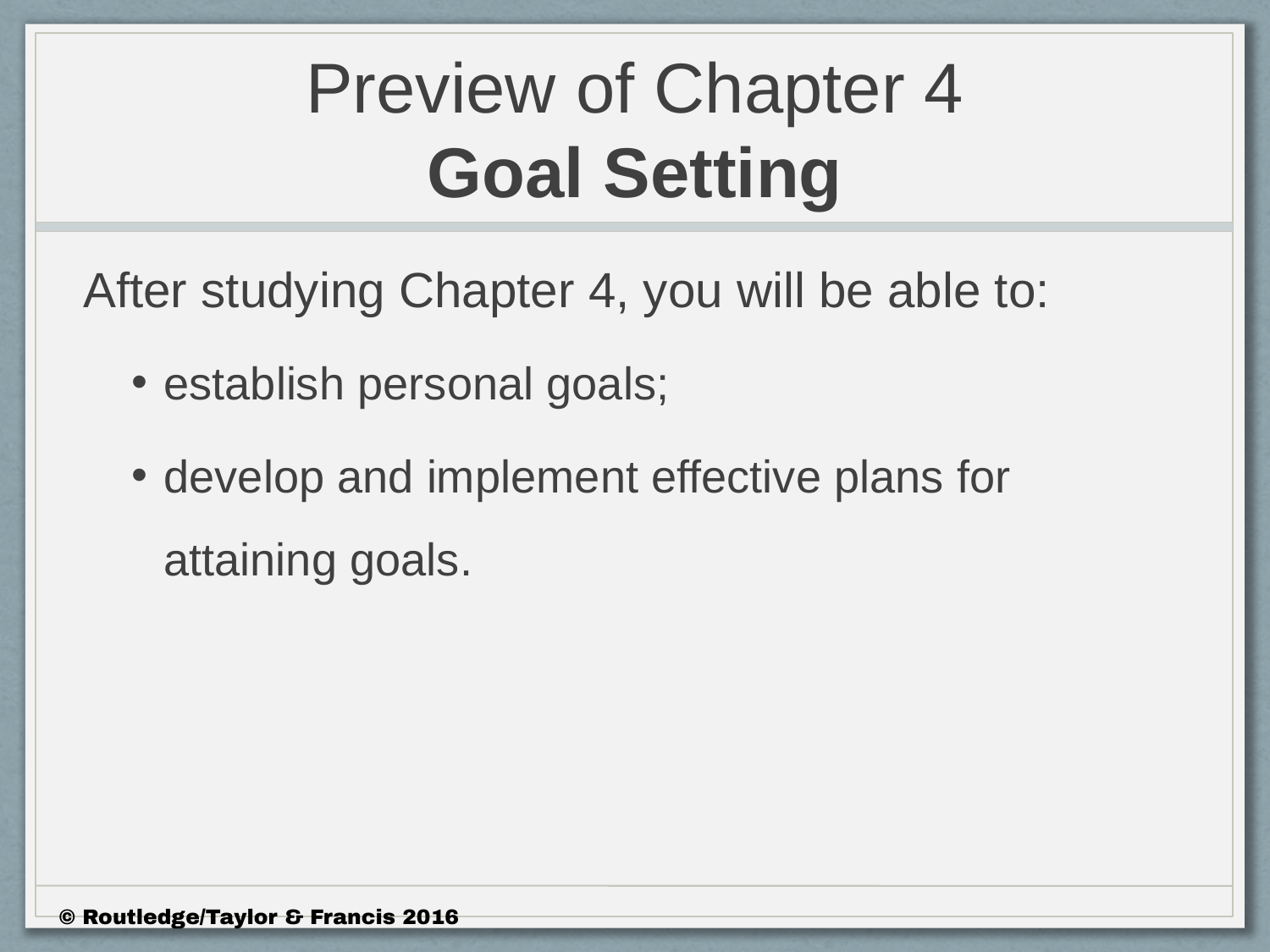

# Preview of Chapter 4 Goal Setting
After studying Chapter 4, you will be able to:
establish personal goals;
develop and implement effective plans for attaining goals.
© Routledge/Taylor & Francis 2016